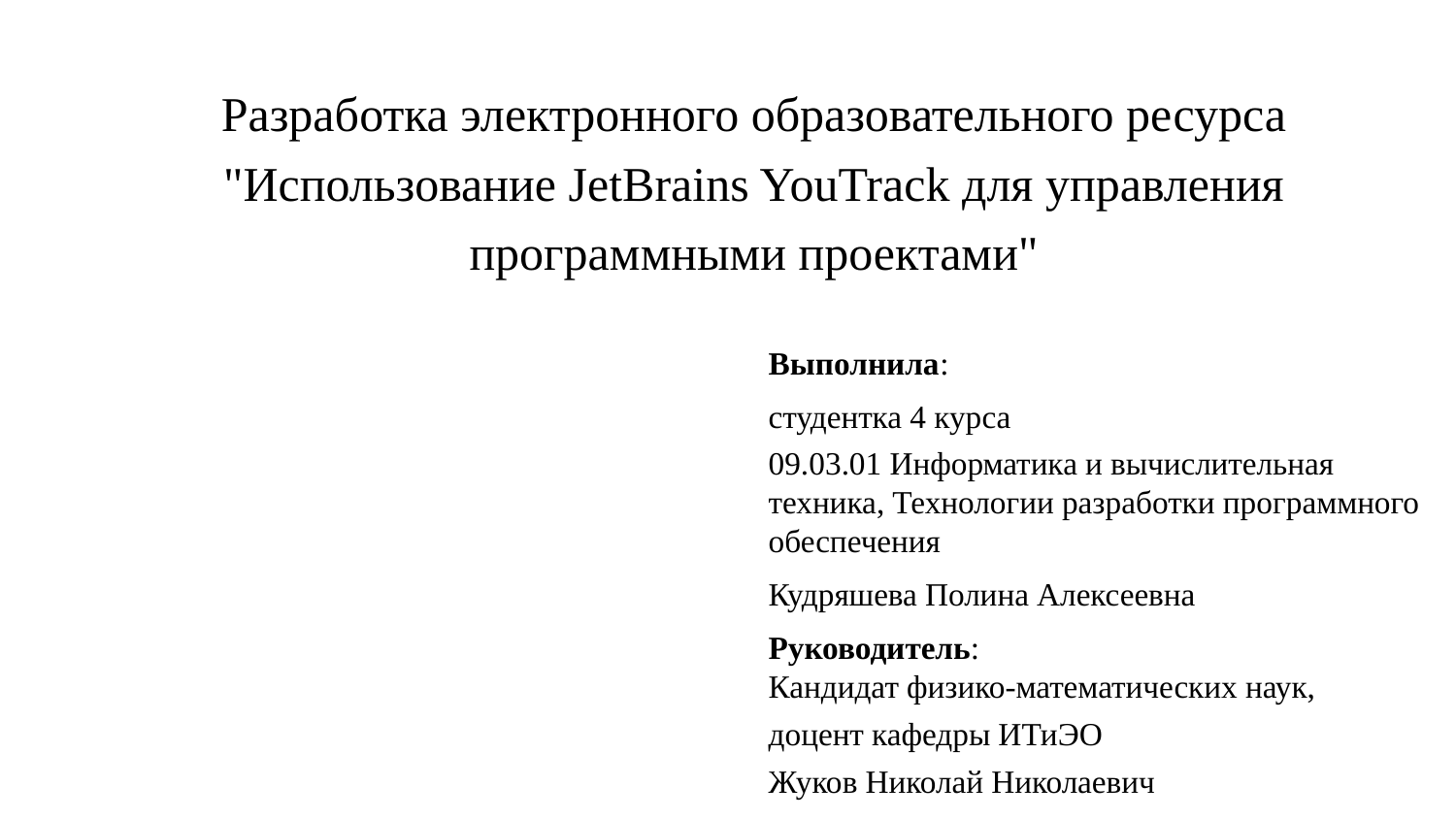

# Разработка электронного образовательного ресурса "Использование JetBrains YouTrack для управления программными проектами"
Выполнила:
студентка 4 курса
09.03.01 Информатика и вычислительная техника, Технологии разработки программного  обеспечения
Кудряшева Полина Алексеевна
Руководитель:
Кандидат физико-математических наук,
доцент кафедры ИТиЭО
Жуков Николай Николаевич